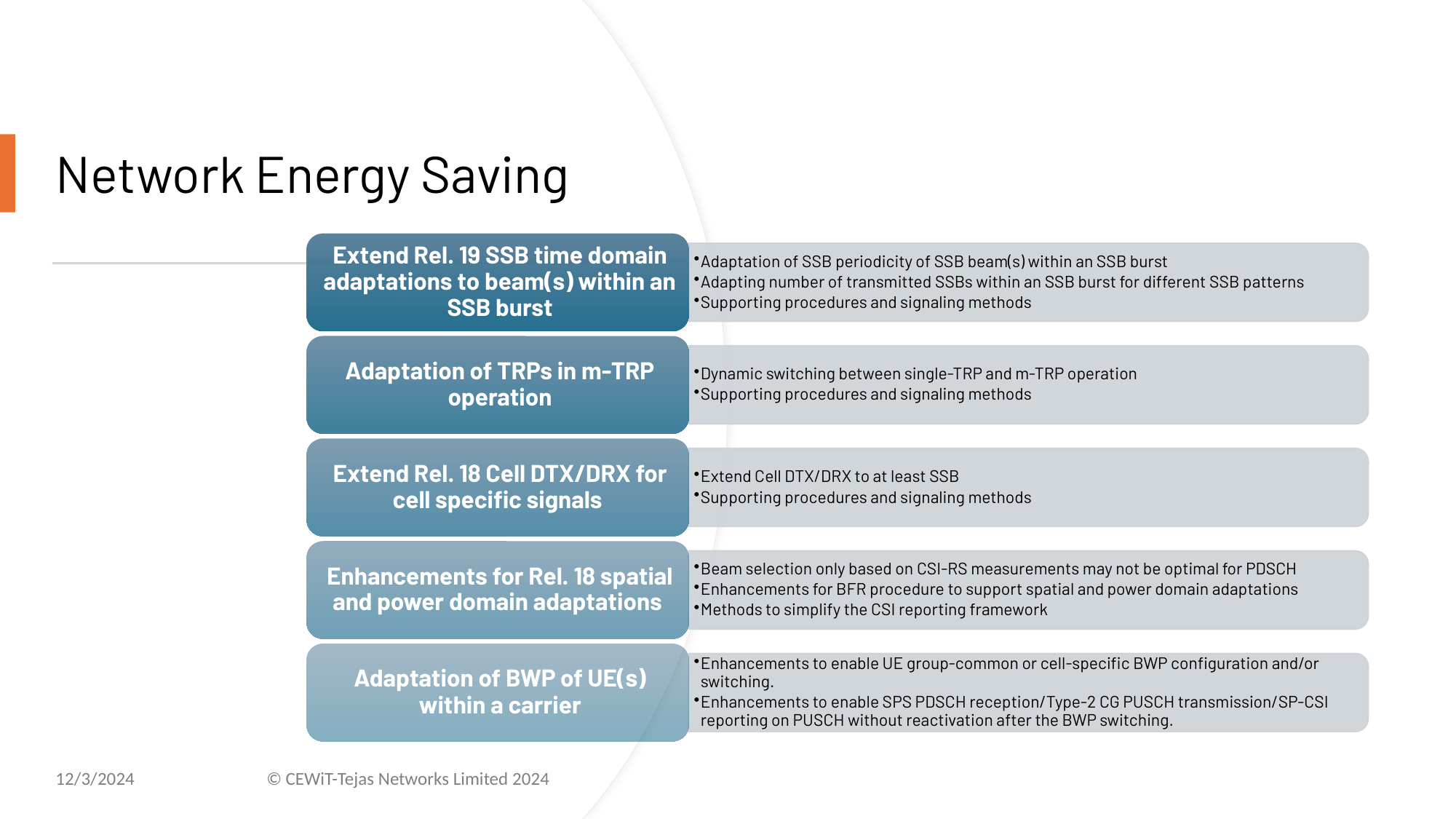

Network Energy Saving

Adaptation of SSB periodicity of SSB beam(s) within an SSB burst
Adapting number of transmitted SSBs within an SSB burst for different SSB patterns
Supporting procedures and signaling methods
Extend Rel. 19 SSB time domain adaptations to beam(s) within an SSB burst
Dynamic switching between single-TRP and m-TRP operation
Supporting procedures and signaling methods
Adaptation of TRPs in m-TRP operation
Extend Cell DTX/DRX to at least SSB
Supporting procedures and signaling methods
Extend Rel. 18 Cell DTX/DRX for cell specific signals
Beam selection only based on CSI-RS measurements may not be optimal for PDSCH
Enhancements for BFR procedure to support spatial and power domain adaptations
Methods to simplify the CSI reporting framework
Enhancements for Rel. 18 spatial and power domain adaptations
Enhancements to enable UE group-common or cell-specific BWP configuration and/or switching.
Enhancements to enable SPS PDSCH reception/Type-2 CG PUSCH transmission/SP-CSI reporting on PUSCH without reactivation after the BWP switching.
Adaptation of BWP of UE(s) within a carrier

12/3/2024
© CEWiT-Tejas Networks Limited 2024
6